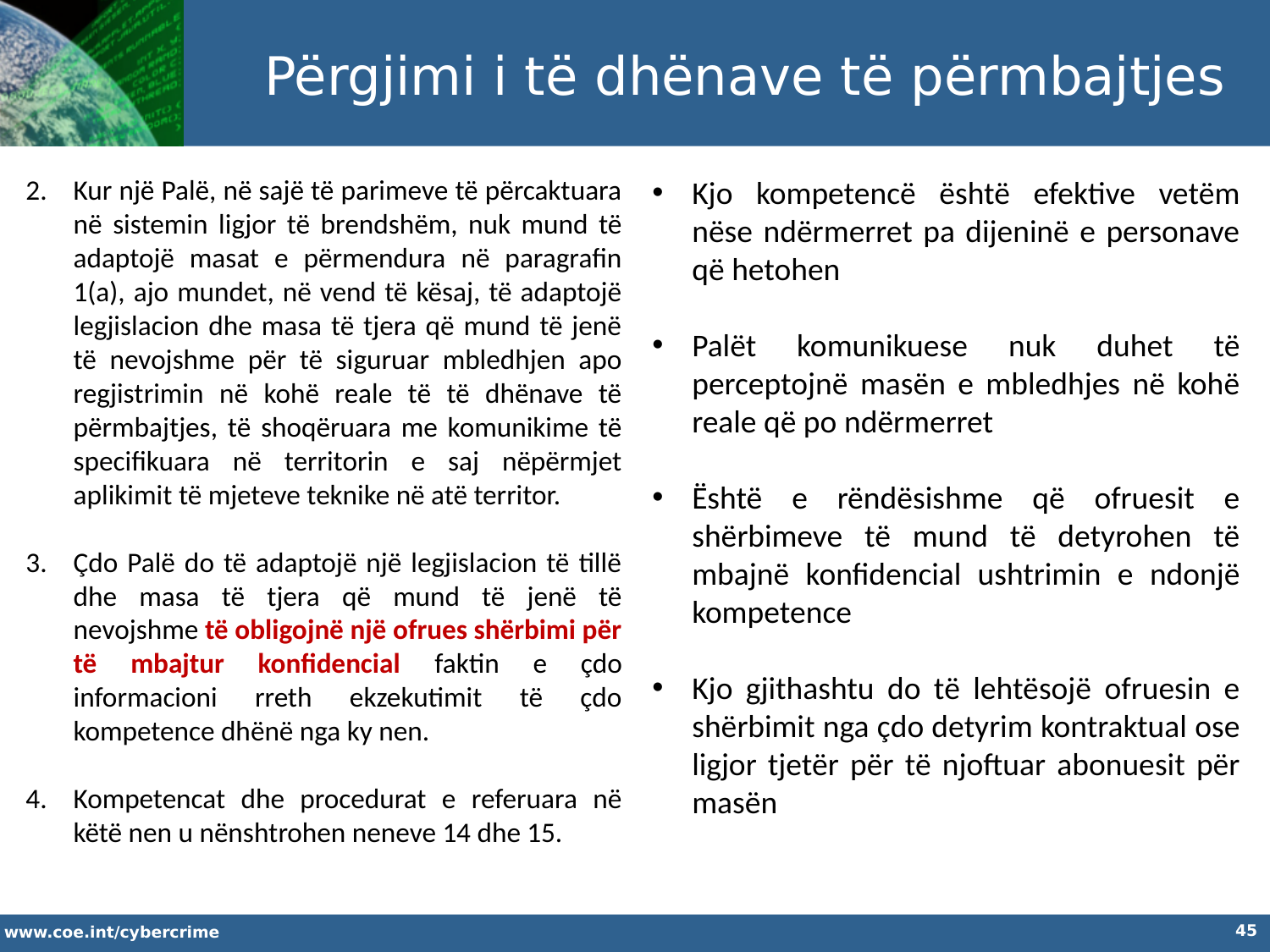

Përgjimi i të dhënave të përmbajtjes
Kur një Palë, në sajë të parimeve të përcaktuara në sistemin ligjor të brendshëm, nuk mund të adaptojë masat e përmendura në paragrafin 1(a), ajo mundet, në vend të kësaj, të adaptojë legjislacion dhe masa të tjera që mund të jenë të nevojshme për të siguruar mbledhjen apo regjistrimin në kohë reale të të dhënave të përmbajtjes, të shoqëruara me komunikime të specifikuara në territorin e saj nëpërmjet aplikimit të mjeteve teknike në atë territor.

Çdo Palë do të adaptojë një legjislacion të tillë dhe masa të tjera që mund të jenë të nevojshme të obligojnë një ofrues shërbimi për të mbajtur konfidencial faktin e çdo informacioni rreth ekzekutimit të çdo kompetence dhënë nga ky nen.

Kompetencat dhe procedurat e referuara në këtë nen u nënshtrohen neneve 14 dhe 15.
Kjo kompetencë është efektive vetëm nëse ndërmerret pa dijeninë e personave që hetohen

Palët komunikuese nuk duhet të perceptojnë masën e mbledhjes në kohë reale që po ndërmerret

Është e rëndësishme që ofruesit e shërbimeve të mund të detyrohen të mbajnë konfidencial ushtrimin e ndonjë kompetence

Kjo gjithashtu do të lehtësojë ofruesin e shërbimit nga çdo detyrim kontraktual ose ligjor tjetër për të njoftuar abonuesit për masën